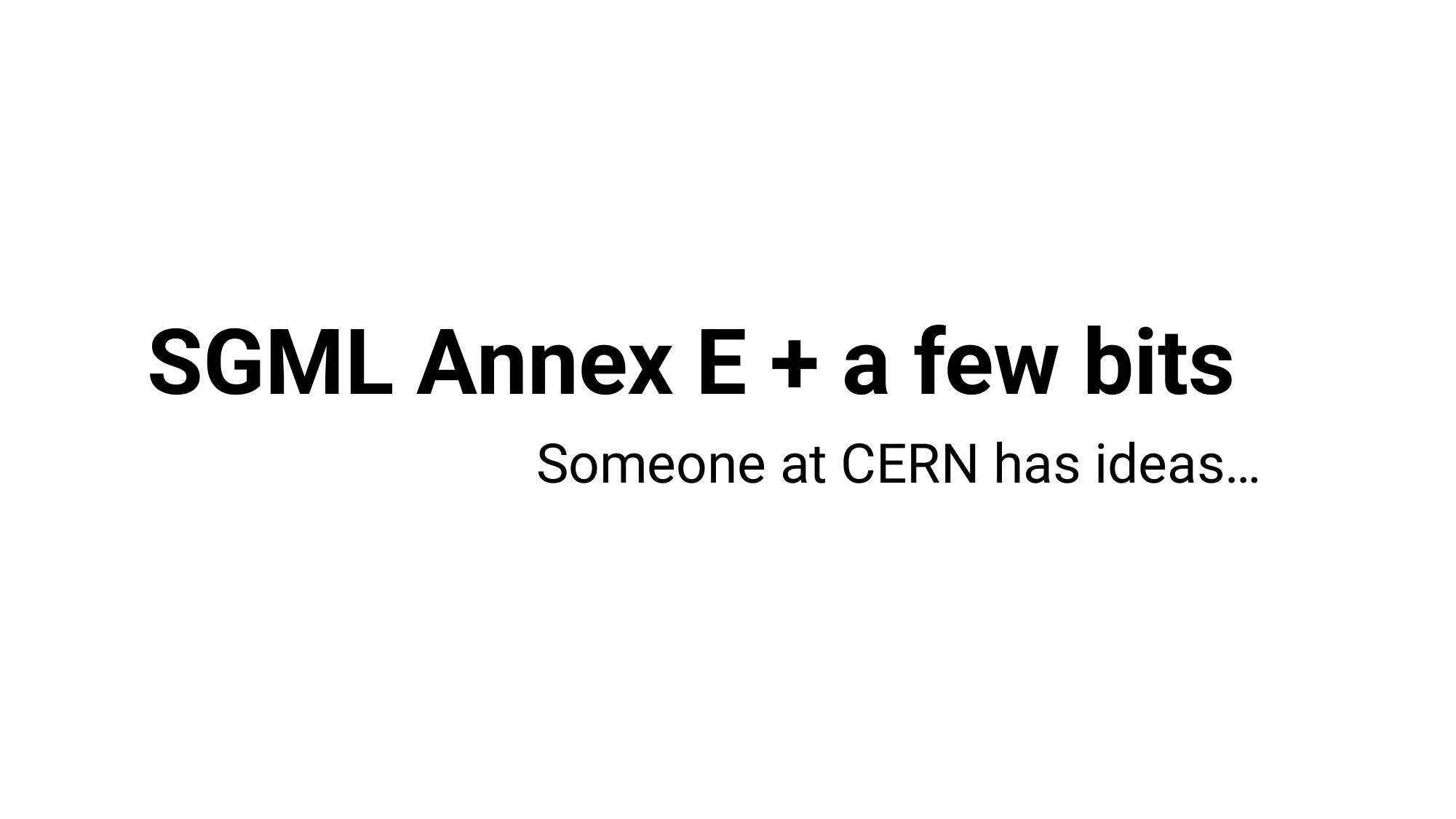

# SGML Annex E + a few bits
Someone at CERN has ideas…